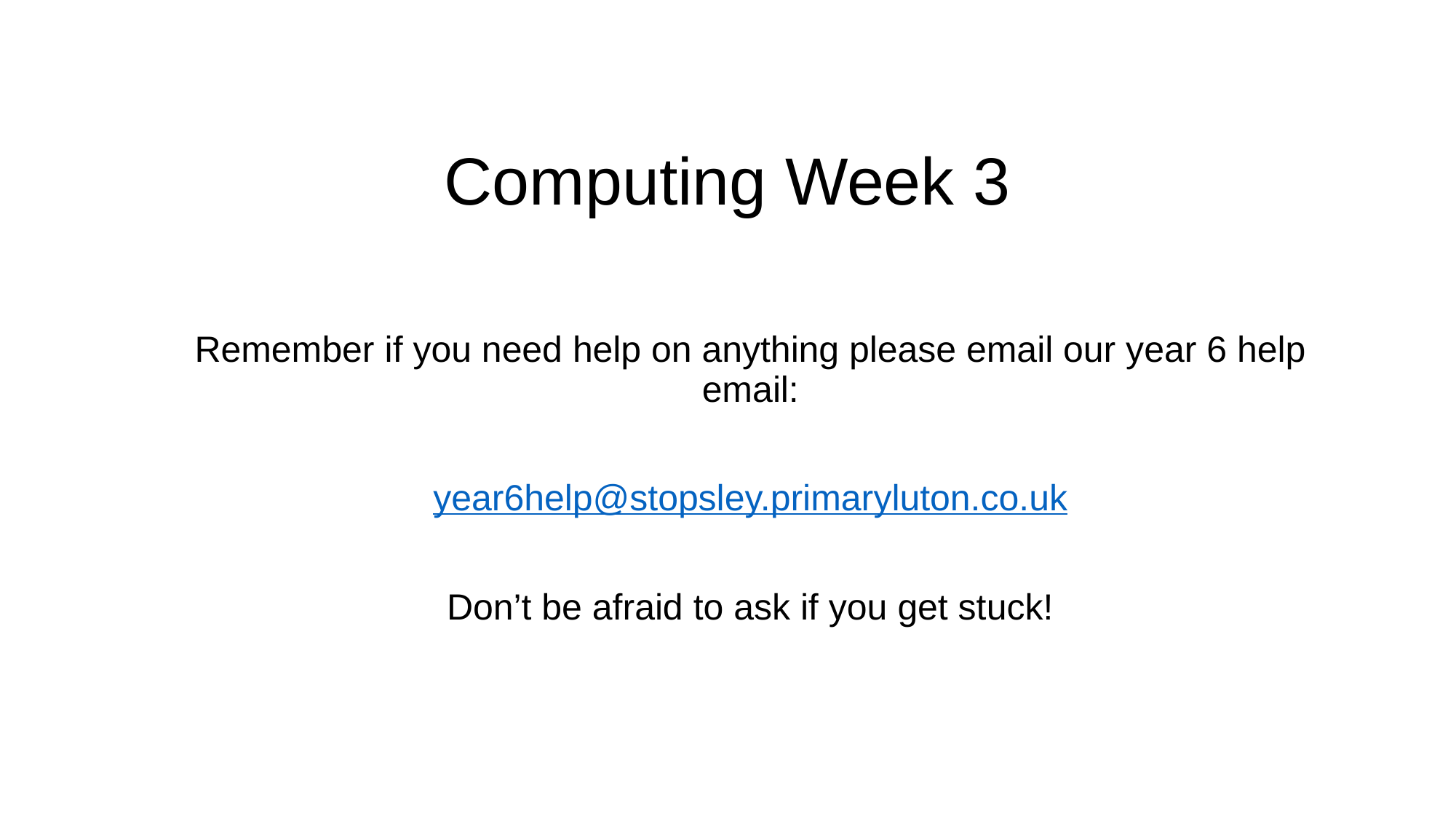

# Computing Week 3
Remember if you need help on anything please email our year 6 help email:

year6help@stopsley.primaryluton.co.uk

Don’t be afraid to ask if you get stuck!